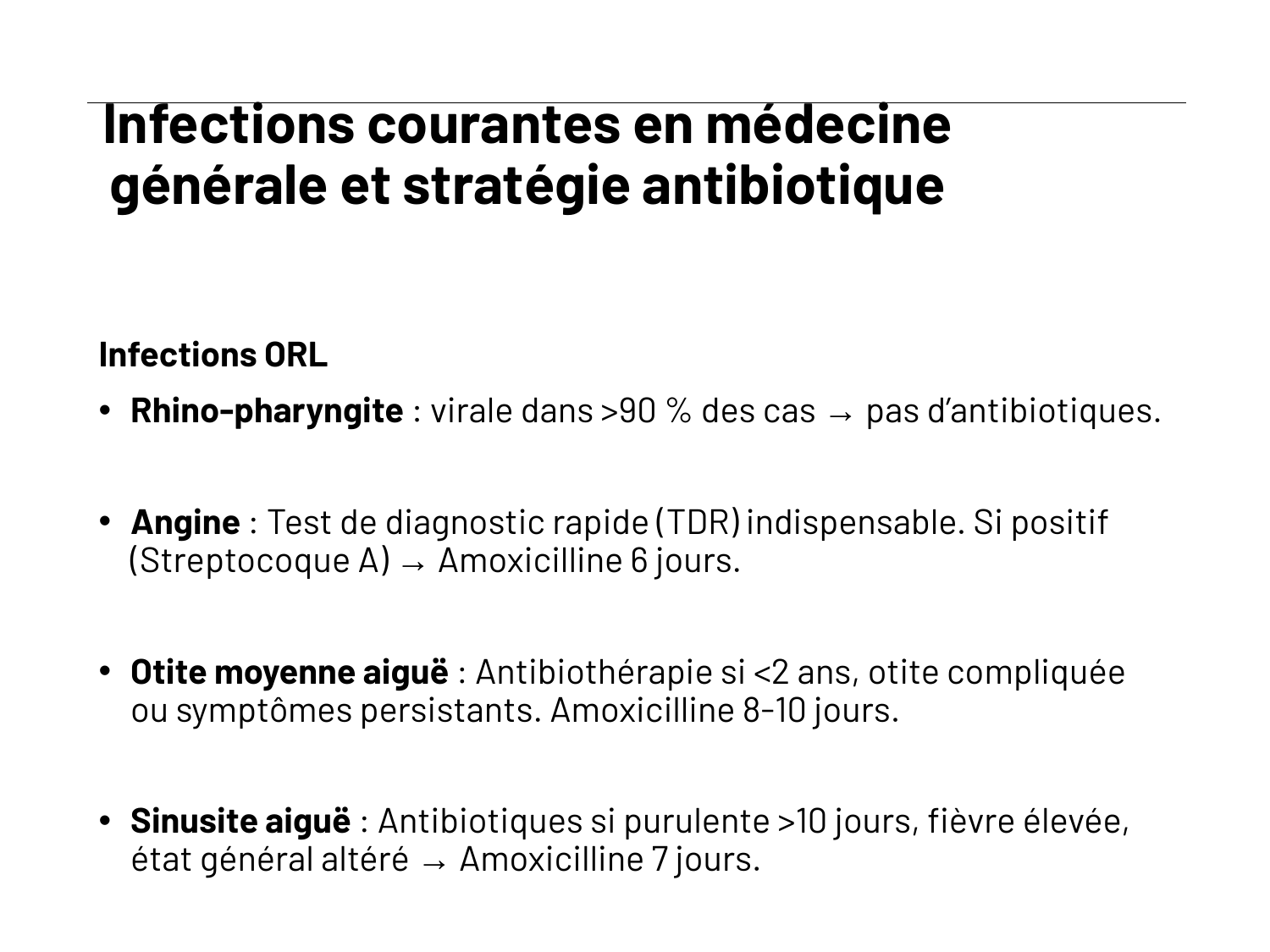

54
# Infections courantes en médecine générale et stratégie antibiotique
Infections ORL
Rhino-pharyngite : virale dans >90 % des cas → pas d’antibiotiques.

Angine : Test de diagnostic rapide (TDR) indispensable. Si positif (Streptocoque A) → Amoxicilline 6 jours.

Otite moyenne aiguë : Antibiothérapie si <2 ans, otite compliquée ou symptômes persistants. Amoxicilline 8-10 jours.

Sinusite aiguë : Antibiotiques si purulente >10 jours, fièvre élevée, état général altéré → Amoxicilline 7 jours.